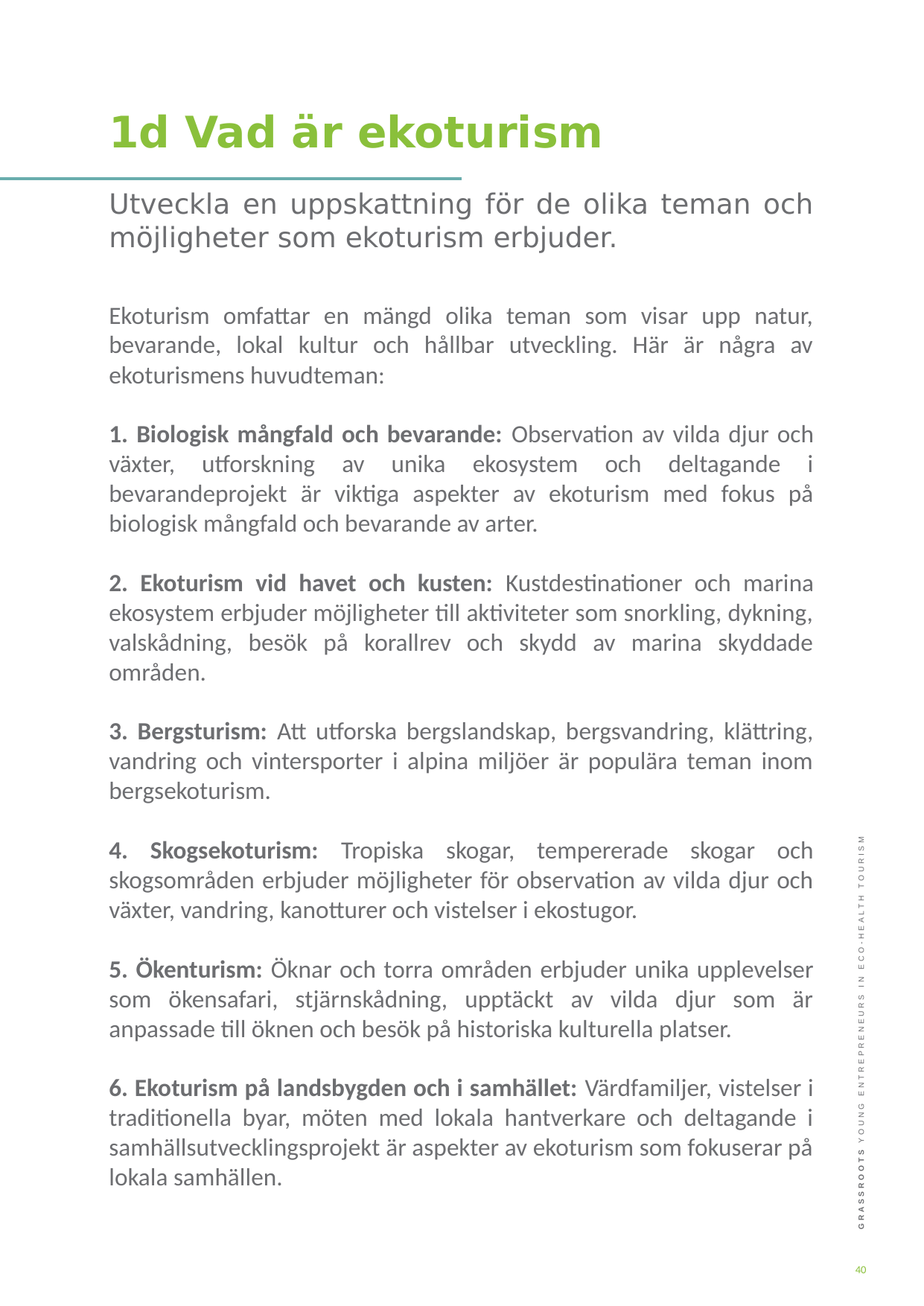

1d Vad är ekoturism
Utveckla en uppskattning för de olika teman och möjligheter som ekoturism erbjuder.
Ekoturism omfattar en mängd olika teman som visar upp natur, bevarande, lokal kultur och hållbar utveckling. Här är några av ekoturismens huvudteman:

1. Biologisk mångfald och bevarande: Observation av vilda djur och växter, utforskning av unika ekosystem och deltagande i bevarandeprojekt är viktiga aspekter av ekoturism med fokus på biologisk mångfald och bevarande av arter.

2. Ekoturism vid havet och kusten: Kustdestinationer och marina ekosystem erbjuder möjligheter till aktiviteter som snorkling, dykning, valskådning, besök på korallrev och skydd av marina skyddade områden.

3. Bergsturism: Att utforska bergslandskap, bergsvandring, klättring, vandring och vintersporter i alpina miljöer är populära teman inom bergsekoturism.

4. Skogsekoturism: Tropiska skogar, tempererade skogar och skogsområden erbjuder möjligheter för observation av vilda djur och växter, vandring, kanotturer och vistelser i ekostugor.

5. Ökenturism: Öknar och torra områden erbjuder unika upplevelser som ökensafari, stjärnskådning, upptäckt av vilda djur som är anpassade till öknen och besök på historiska kulturella platser.

6. Ekoturism på landsbygden och i samhället: Värdfamiljer, vistelser i traditionella byar, möten med lokala hantverkare och deltagande i samhällsutvecklingsprojekt är aspekter av ekoturism som fokuserar på lokala samhällen.

40